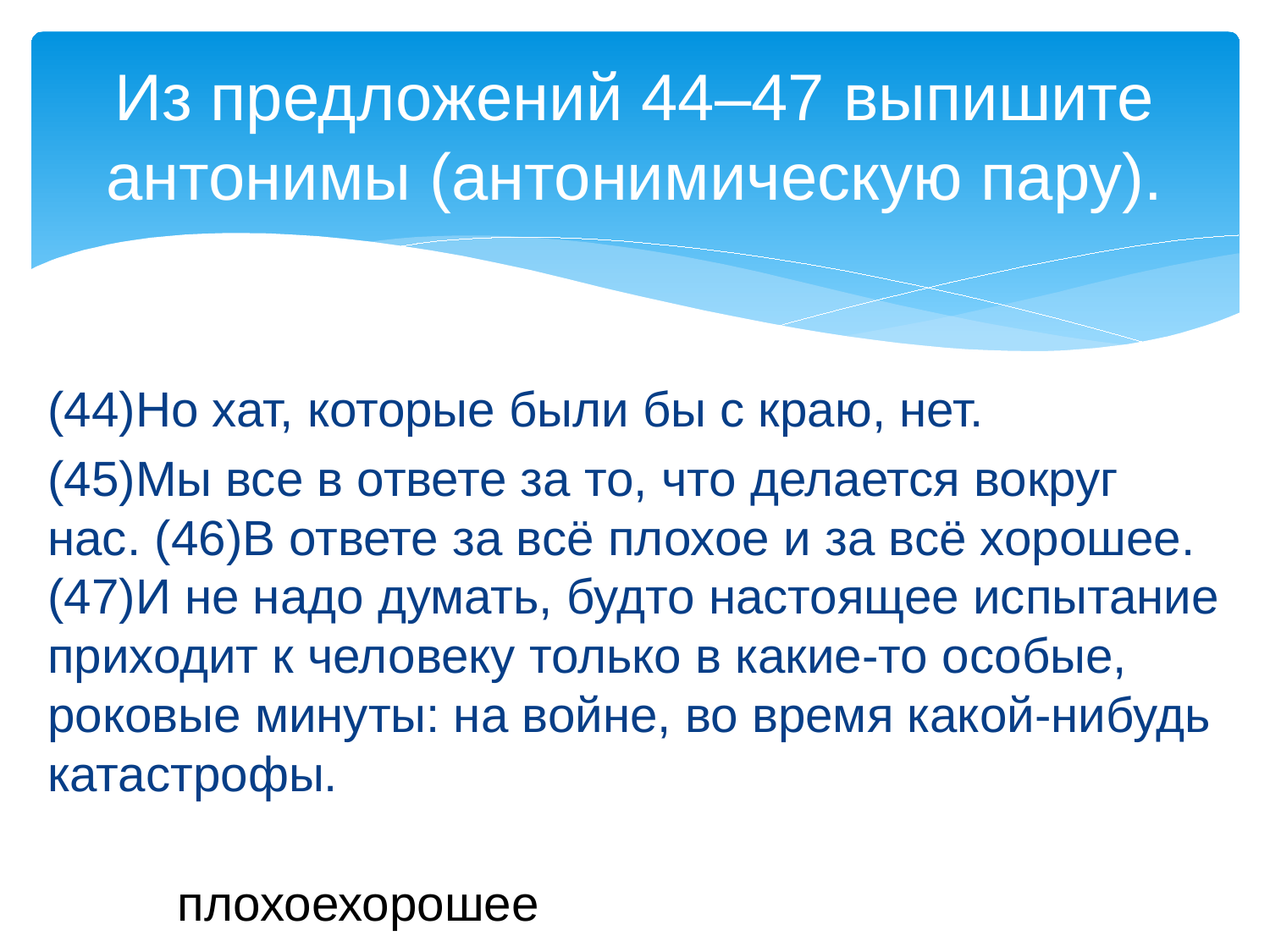

# Из предложений 44–47 выпишите антонимы (антонимическую пару).
(44)Но хат, которые были бы с краю, нет.
(45)Мы все в ответе за то, что делается вокруг нас. (46)В ответе за всё плохое и за всё хорошее. (47)И не надо думать, будто настоящее испытание приходит к человеку только в какие-то особые, роковые минуты: на войне, во время какой-нибудь катастрофы.
плохоехорошее